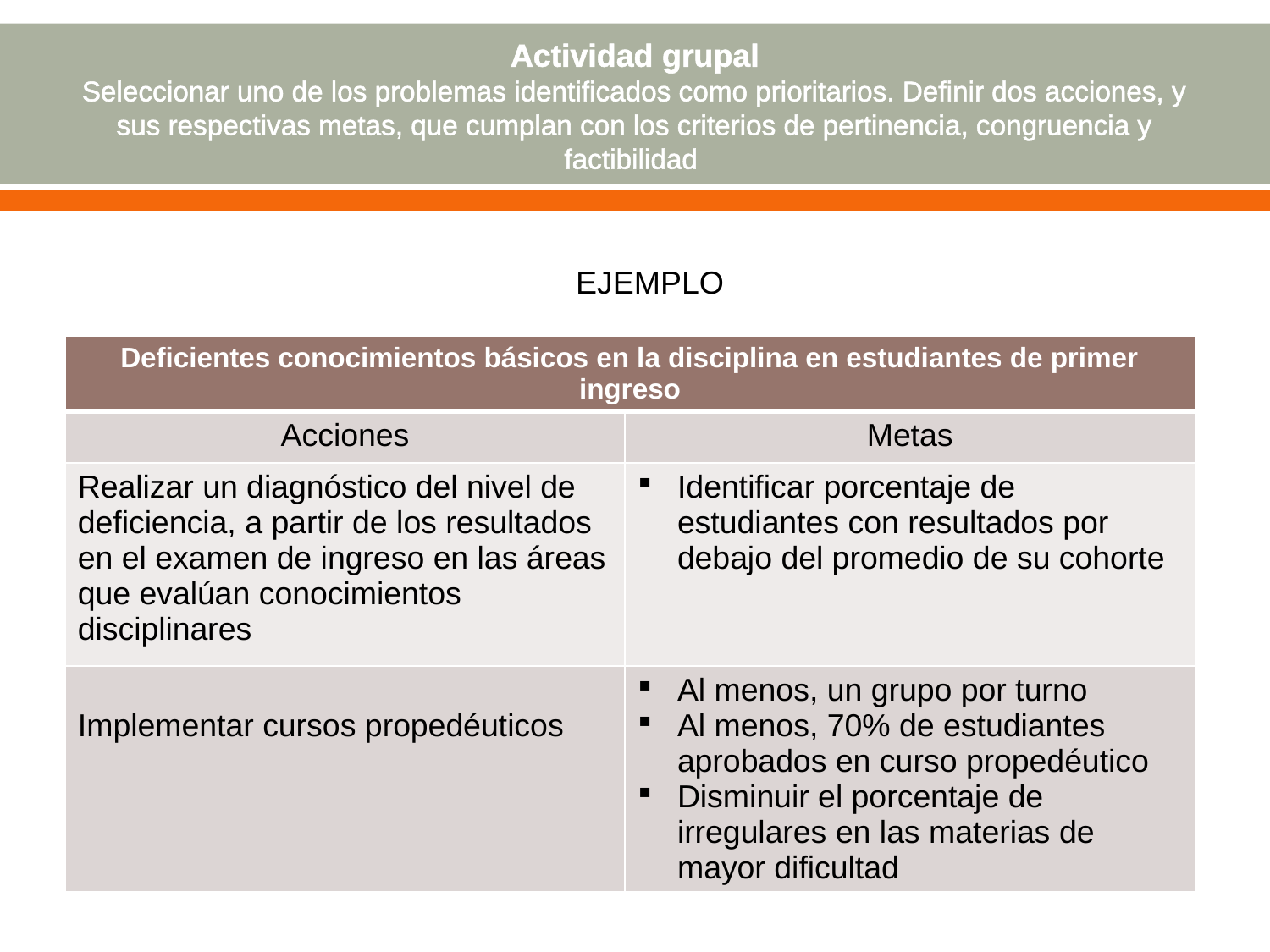

# Actividad grupal Seleccionar uno de los problemas identificados como prioritarios. Definir dos acciones, y sus respectivas metas, que cumplan con los criterios de pertinencia, congruencia y factibilidad
EJEMPLO
| Deficientes conocimientos básicos en la disciplina en estudiantes de primer ingreso |  |
| --- | --- |
| Acciones | Metas |
| Realizar un diagnóstico del nivel de deficiencia, a partir de los resultados en el examen de ingreso en las áreas que evalúan conocimientos disciplinares | Identificar porcentaje de estudiantes con resultados por debajo del promedio de su cohorte |
| Implementar cursos propedéuticos | Al menos, un grupo por turno Al menos, 70% de estudiantes aprobados en curso propedéutico Disminuir el porcentaje de irregulares en las materias de mayor dificultad |